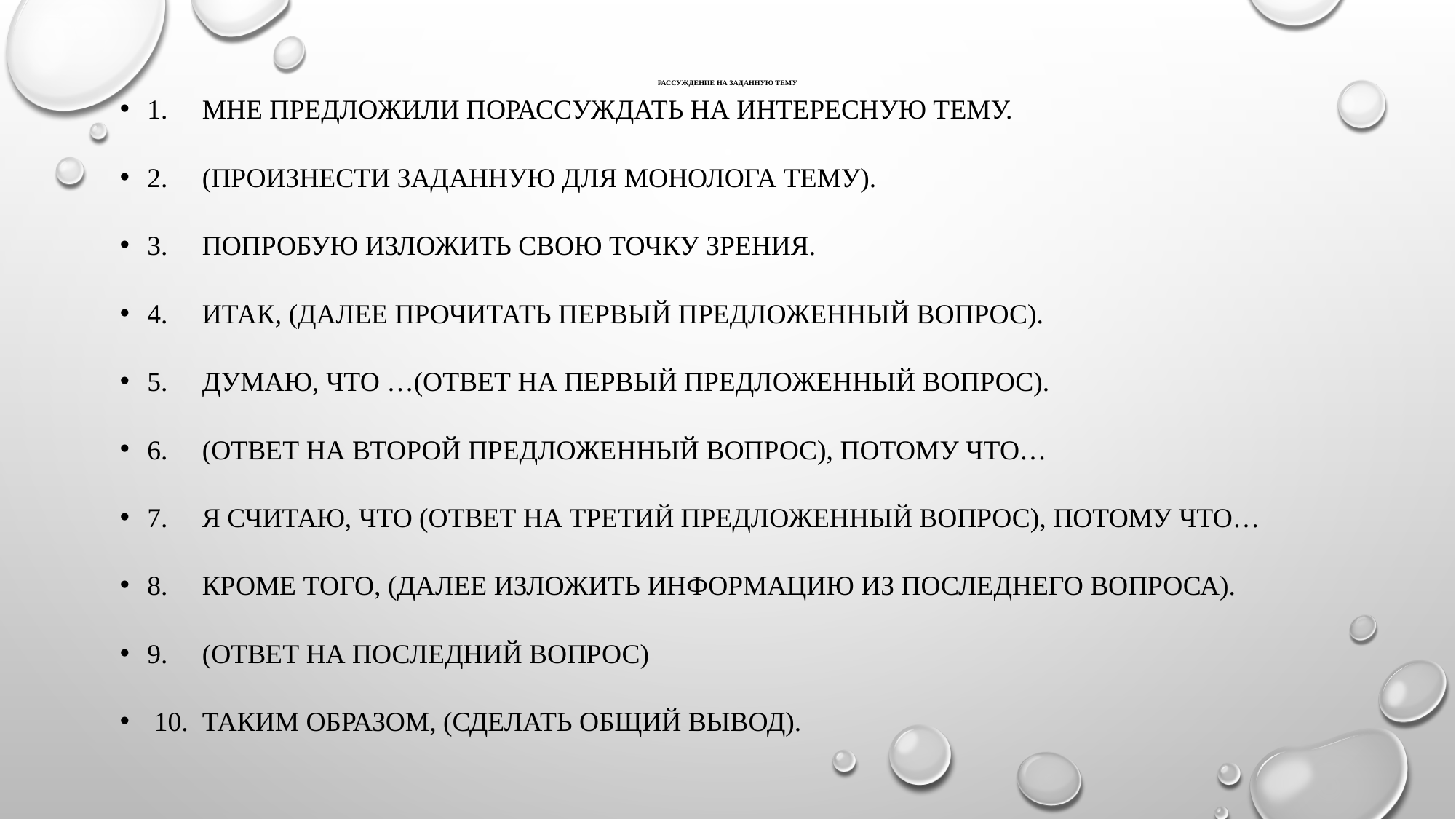

# Рассуждение на заданную тему
1.     Мне предложили порассуждать на интересную тему.
2.     (Произнести заданную для монолога тему).
3.     Попробую изложить свою точку зрения.
4.     Итак, (далее прочитать первый предложенный вопрос).
5.     Думаю, что …(ответ на первый предложенный вопрос).
6.     (Ответ на второй предложенный вопрос), потому что…
7.     Я считаю, что (ответ на третий предложенный вопрос), потому что…
8.     Кроме того, (далее изложить информацию из последнего вопроса).
9.     (Ответ на последний вопрос)
 10.  Таким образом, (сделать общий вывод).